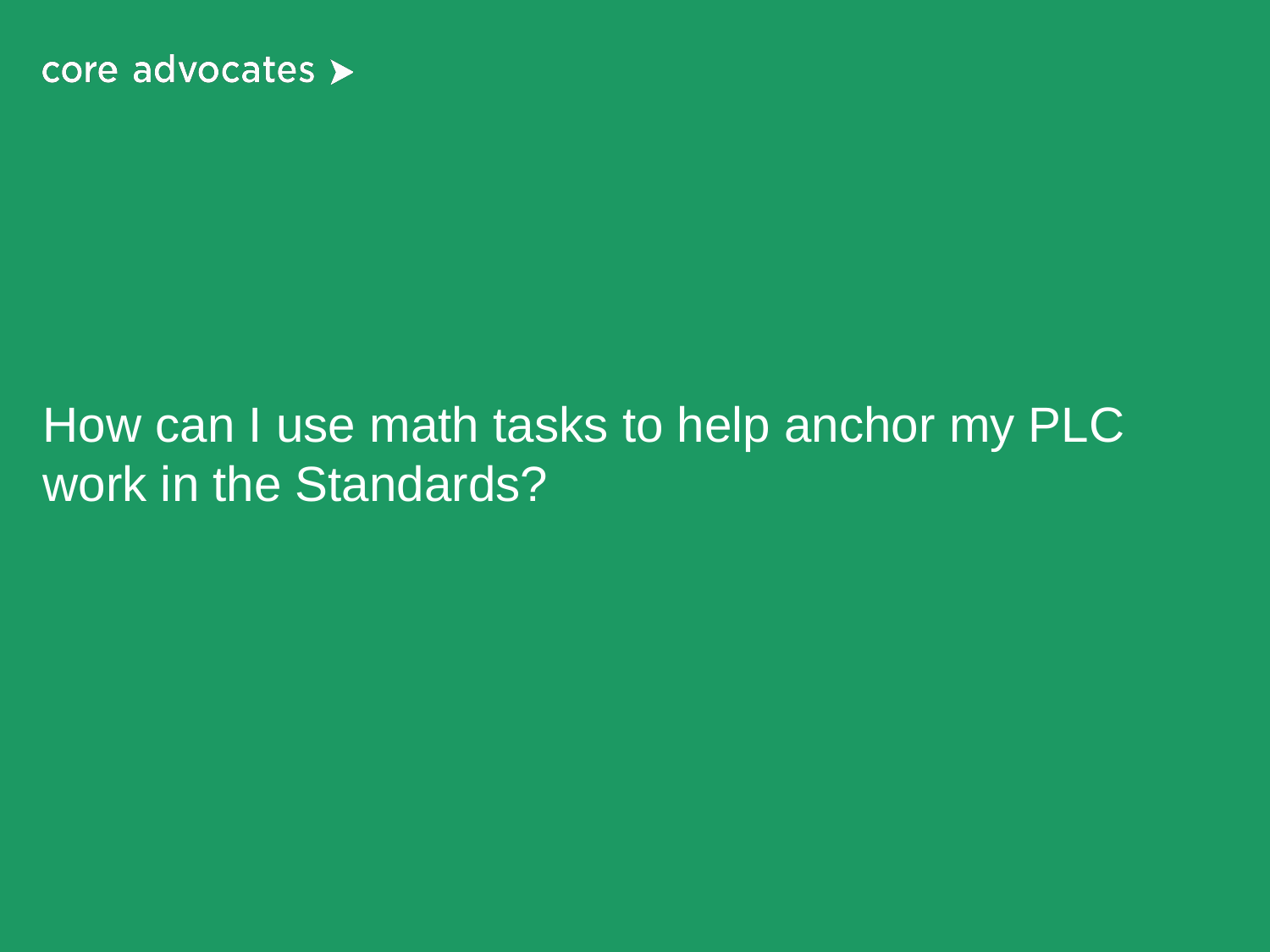

# How can I use math tasks to help anchor my PLC work in the Standards?